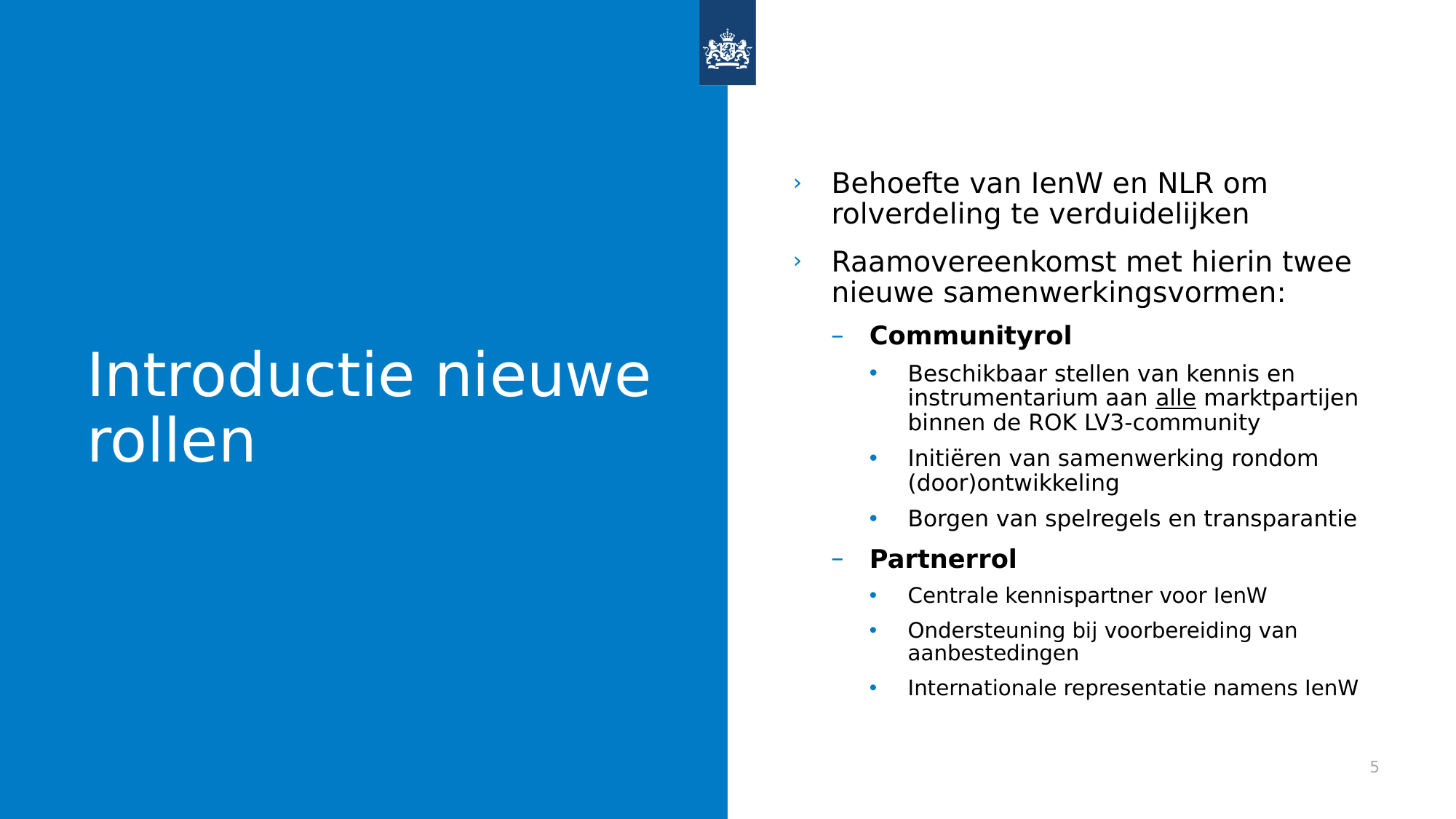

Behoefte van IenW en NLR om rolverdeling te verduidelijken
Raamovereenkomst met hierin twee nieuwe samenwerkingsvormen:
Communityrol
Beschikbaar stellen van kennis en instrumentarium aan alle marktpartijen binnen de ROK LV3-community
Initiëren van samenwerking rondom (door)ontwikkeling
Borgen van spelregels en transparantie
Partnerrol
Centrale kennispartner voor IenW
Ondersteuning bij voorbereiding van aanbestedingen
Internationale representatie namens IenW
# Introductie nieuwe rollen

5